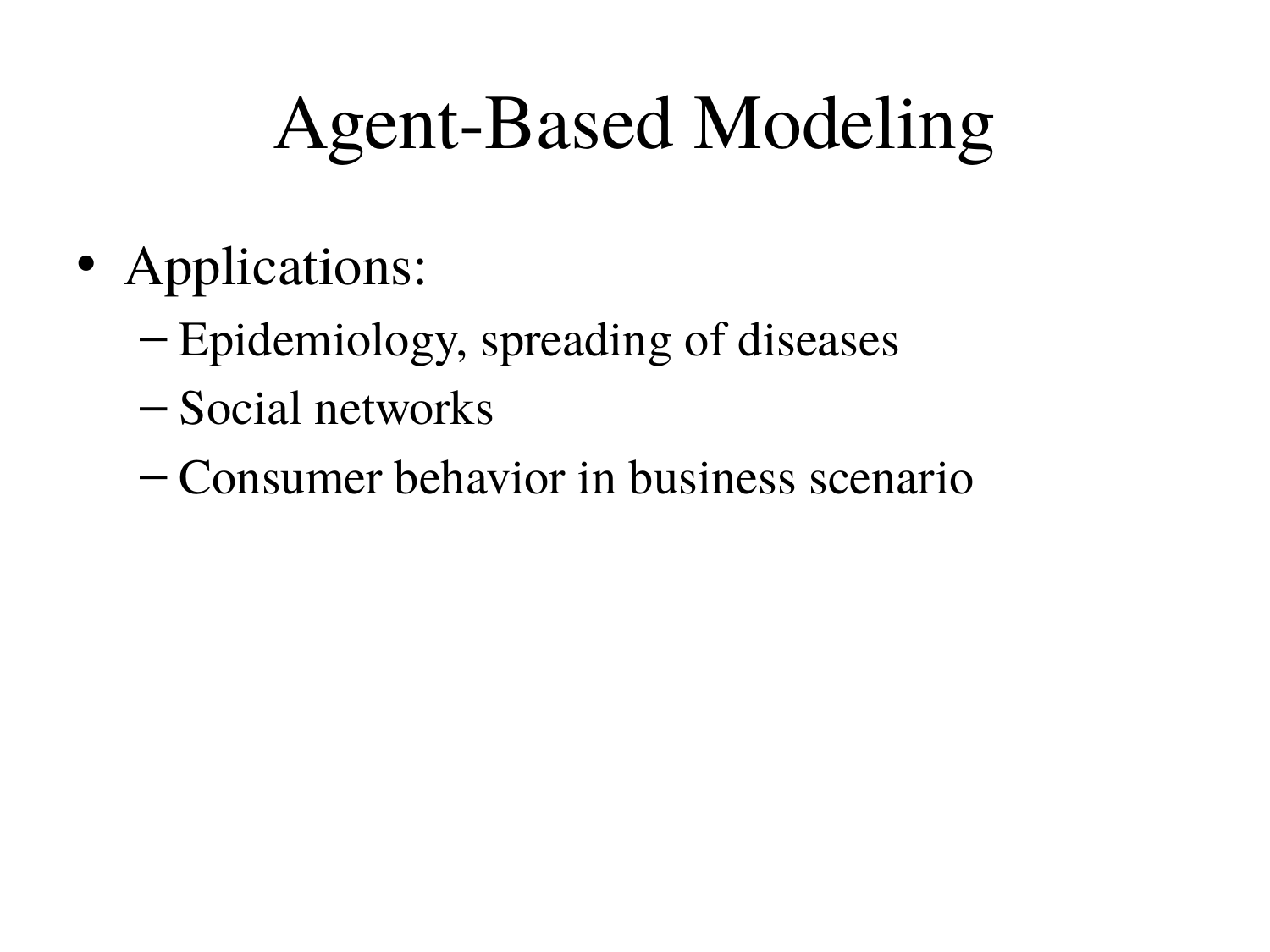

# Agent-Based Modeling
Applications:
Epidemiology, spreading of diseases
Social networks
Consumer behavior in business scenario